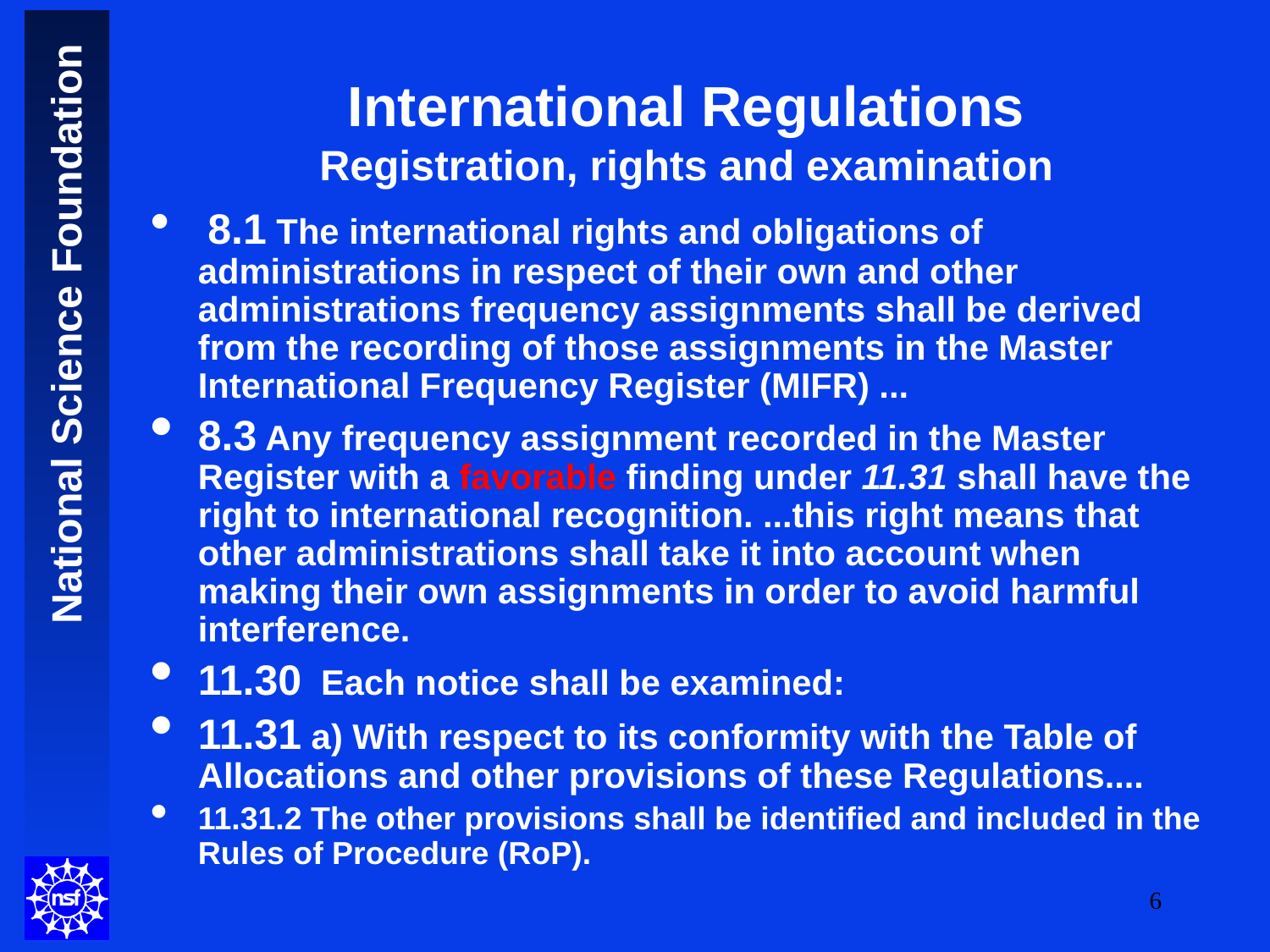

# International Regulations Registration, rights and examination
 8.1 The international rights and obligations of administrations in respect of their own and other administrations frequency assignments shall be derived from the recording of those assignments in the Master International Frequency Register (MIFR) ...
8.3 Any frequency assignment recorded in the Master Register with a favorable finding under 11.31 shall have the right to international recognition. ...this right means that other administrations shall take it into account when making their own assignments in order to avoid harmful interference.
11.30  Each notice shall be examined:
11.31 a) With respect to its conformity with the Table of Allocations and other provisions of these Regulations....
11.31.2 The other provisions shall be identified and included in the Rules of Procedure (RoP).
6